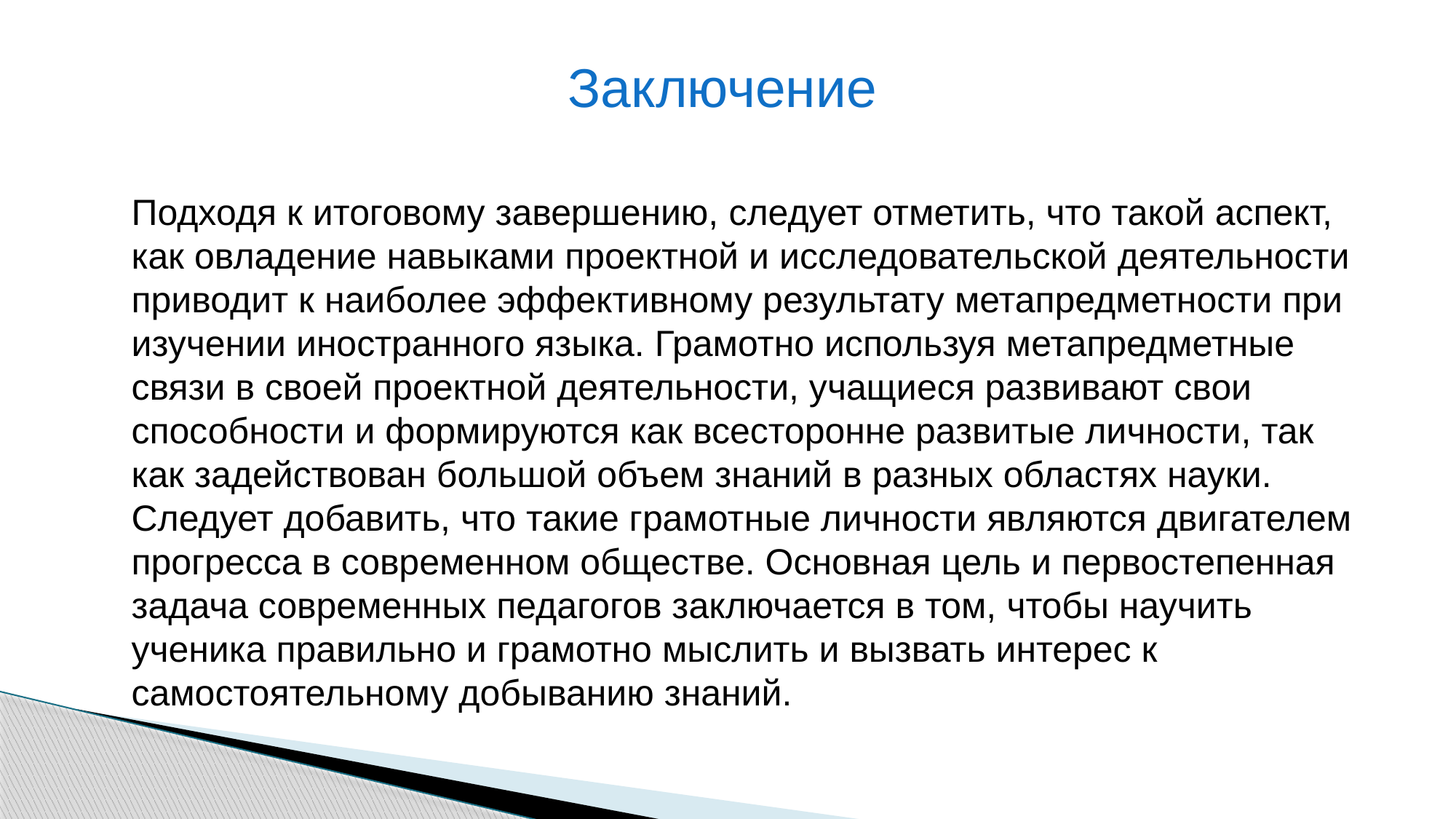

Заключение
Подходя к итоговому завершению, следует отметить, что такой аспект, как овладение навыками проектной и исследовательской деятельности приводит к наиболее эффективному результату метапредметности при изучении иностранного языка. Грамотно используя метапредметные связи в своей проектной деятельности, учащиеся развивают свои способности и формируются как всесторонне развитые личности, так как задействован большой объем знаний в разных областях науки. Следует добавить, что такие грамотные личности являются двигателем прогресса в современном обществе. Основная цель и первостепенная задача современных педагогов заключается в том, чтобы научить ученика правильно и грамотно мыслить и вызвать интерес к самостоятельному добыванию знаний.